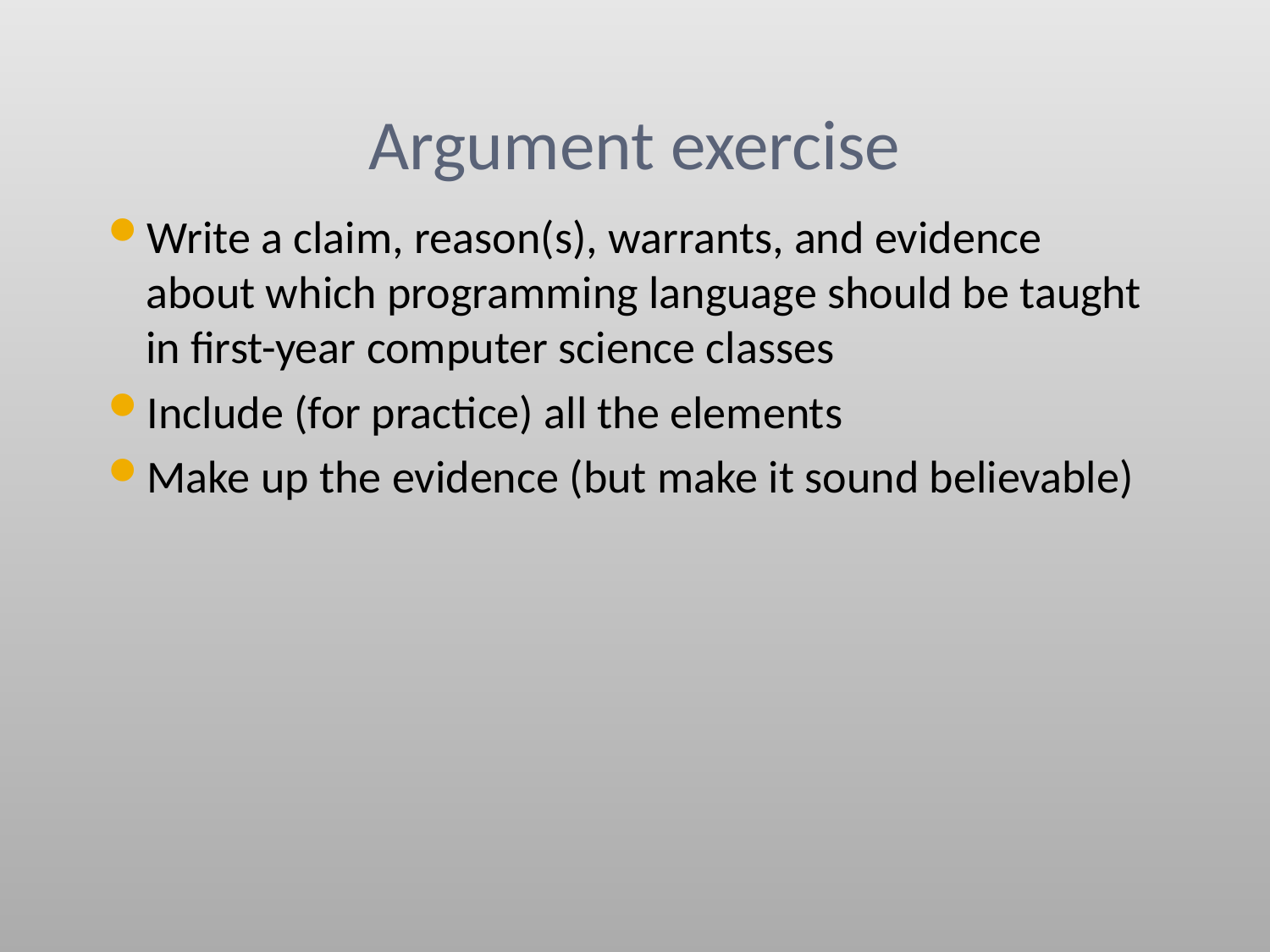

# Argument exercise
Write a claim, reason(s), warrants, and evidence about which programming language should be taught in first-year computer science classes
Include (for practice) all the elements
Make up the evidence (but make it sound believable)